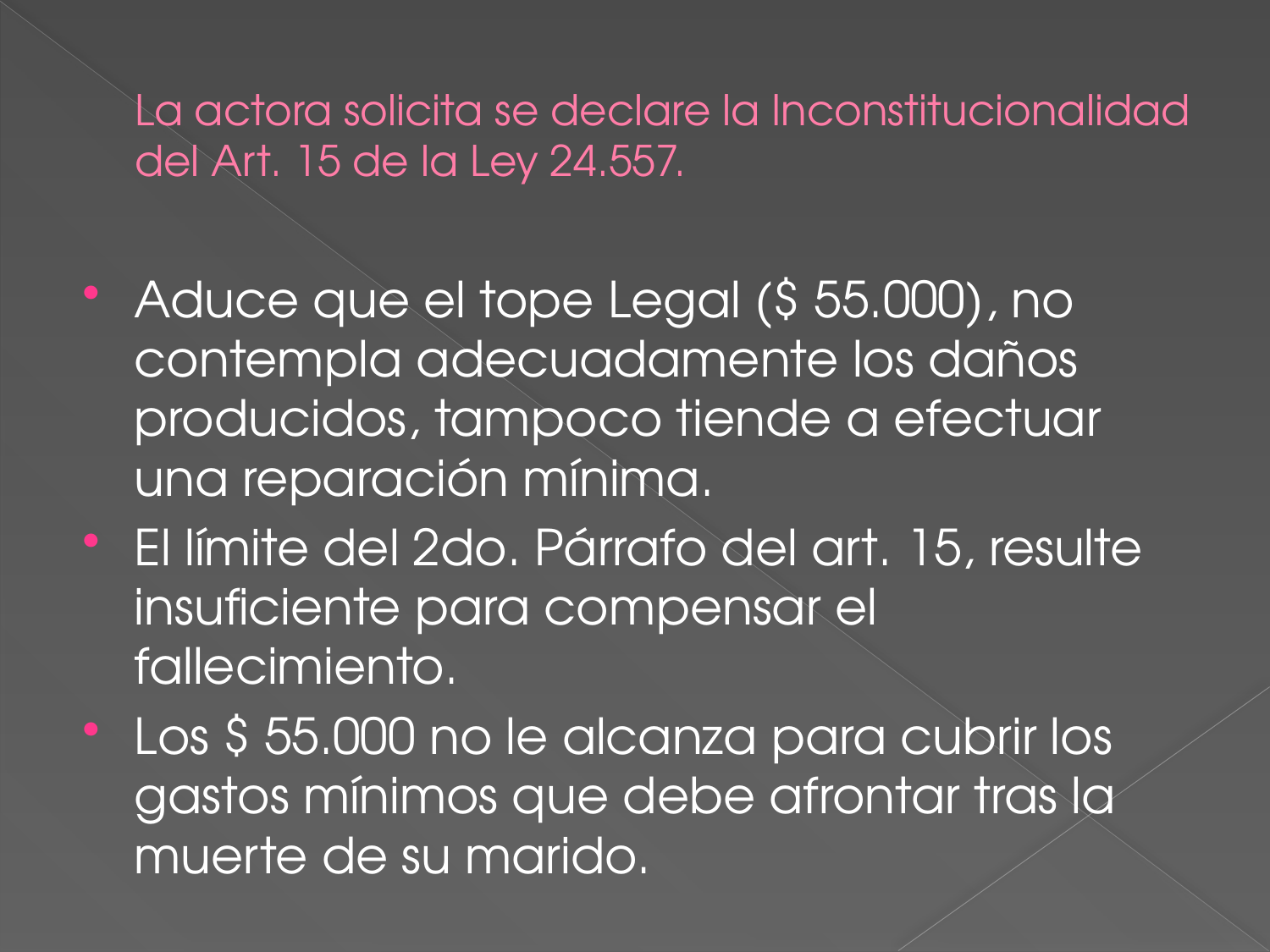

# La actora solicita se declare la Inconstitucionalidad del Art. 15 de la Ley 24.557.
Aduce que el tope Legal ($ 55.000), no contempla adecuadamente los daños producidos, tampoco tiende a efectuar una reparación mínima.
El límite del 2do. Párrafo del art. 15, resulte insuficiente para compensar el fallecimiento.
Los $ 55.000 no le alcanza para cubrir los gastos mínimos que debe afrontar tras la muerte de su marido.